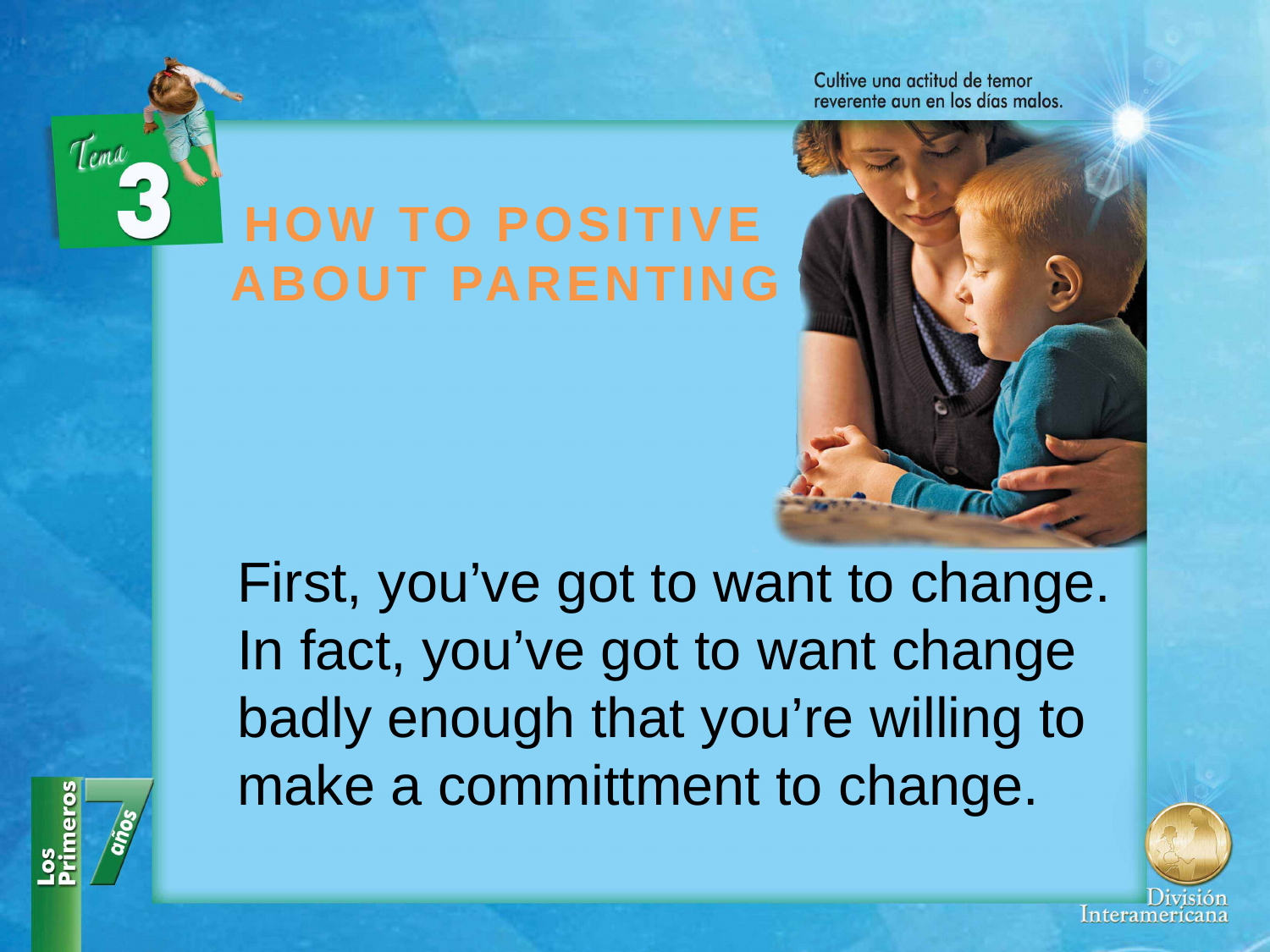

HOW TO POSITIVE ABOUT PARENTING
First, you’ve got to want to change. In fact, you’ve got to want change badly enough that you’re willing to make a committment to change.